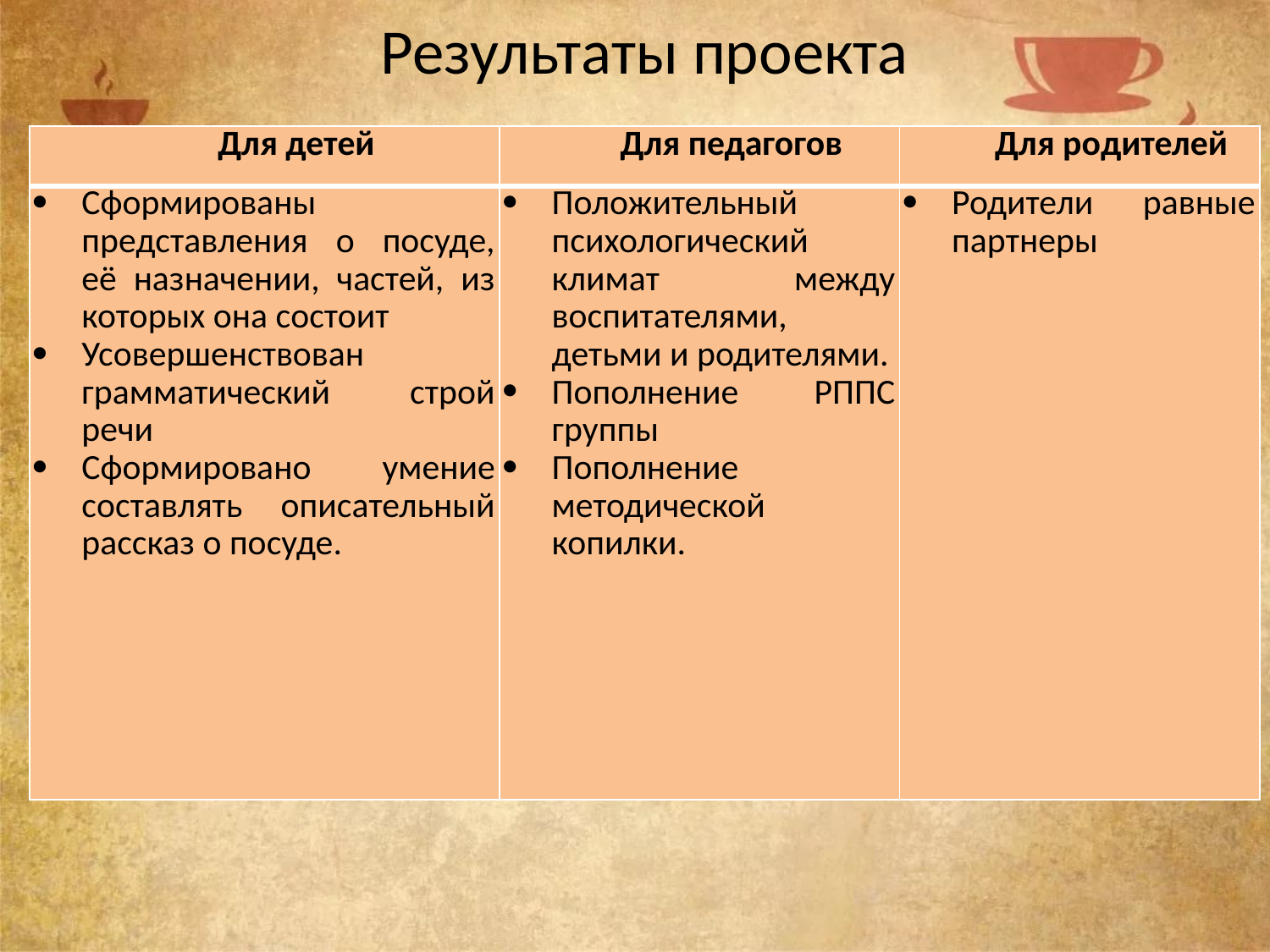

Результаты проекта
| Для детей | Для педагогов | Для родителей |
| --- | --- | --- |
| Сформированы представления о посуде, её назначении, частей, из которых она состоит Усовершенствован грамматический строй речи Сформировано умение составлять описательный рассказ о посуде. | Положительный психологический климат между воспитателями, детьми и родителями. Пополнение РППС группы Пополнение методической копилки. | Родители равные партнеры |